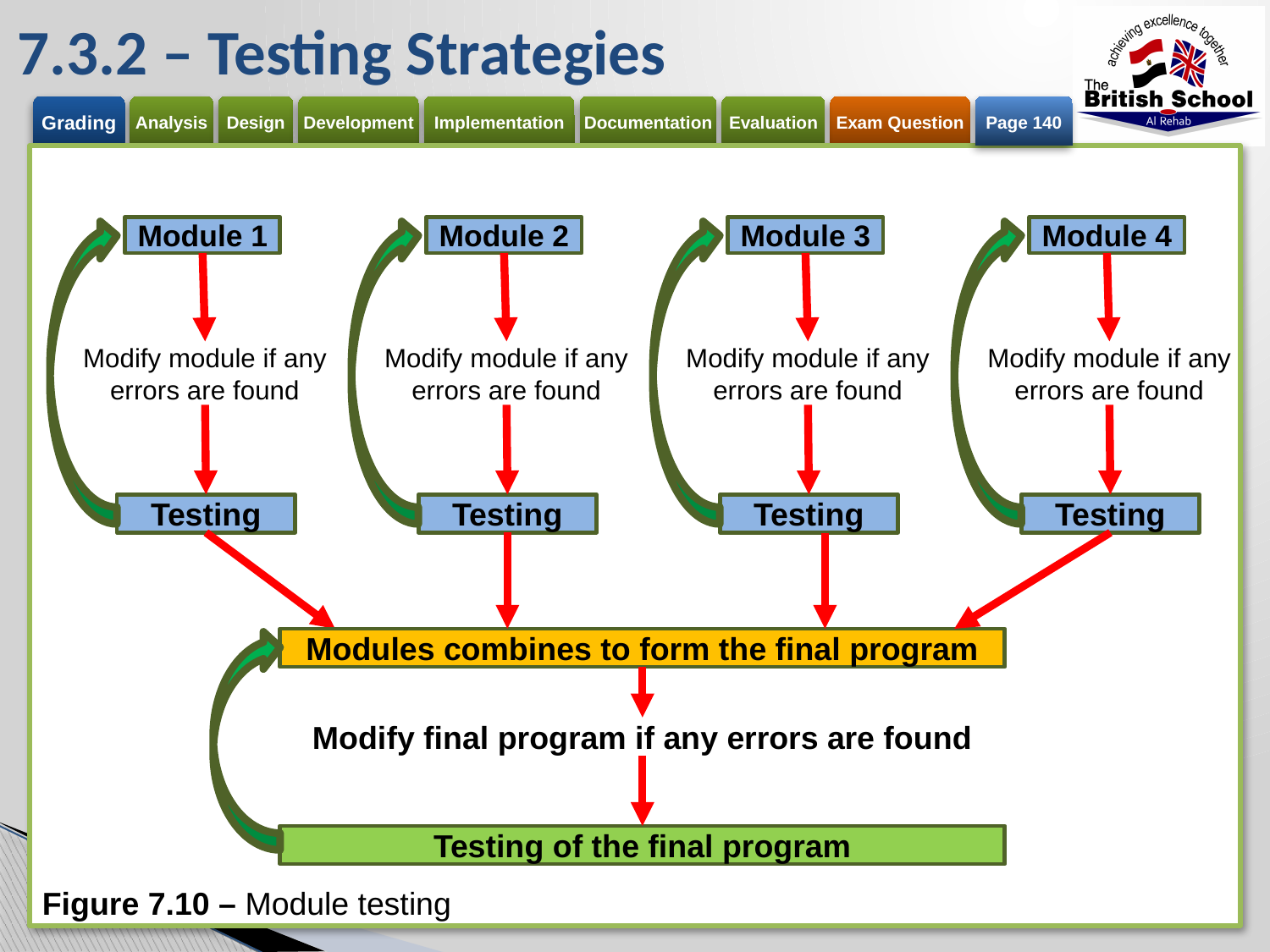

# 7.3.2 – Testing Strategies
Page 140

Module 1
Modify module if any errors are found
Testing

Module 2
Modify module if any errors are found
Testing

Module 3
Modify module if any errors are found
Testing

Module 4
Modify module if any errors are found
Testing

Modules combines to form the final program
Modify final program if any errors are found
Testing of the final program
Figure 7.10 – Module testing